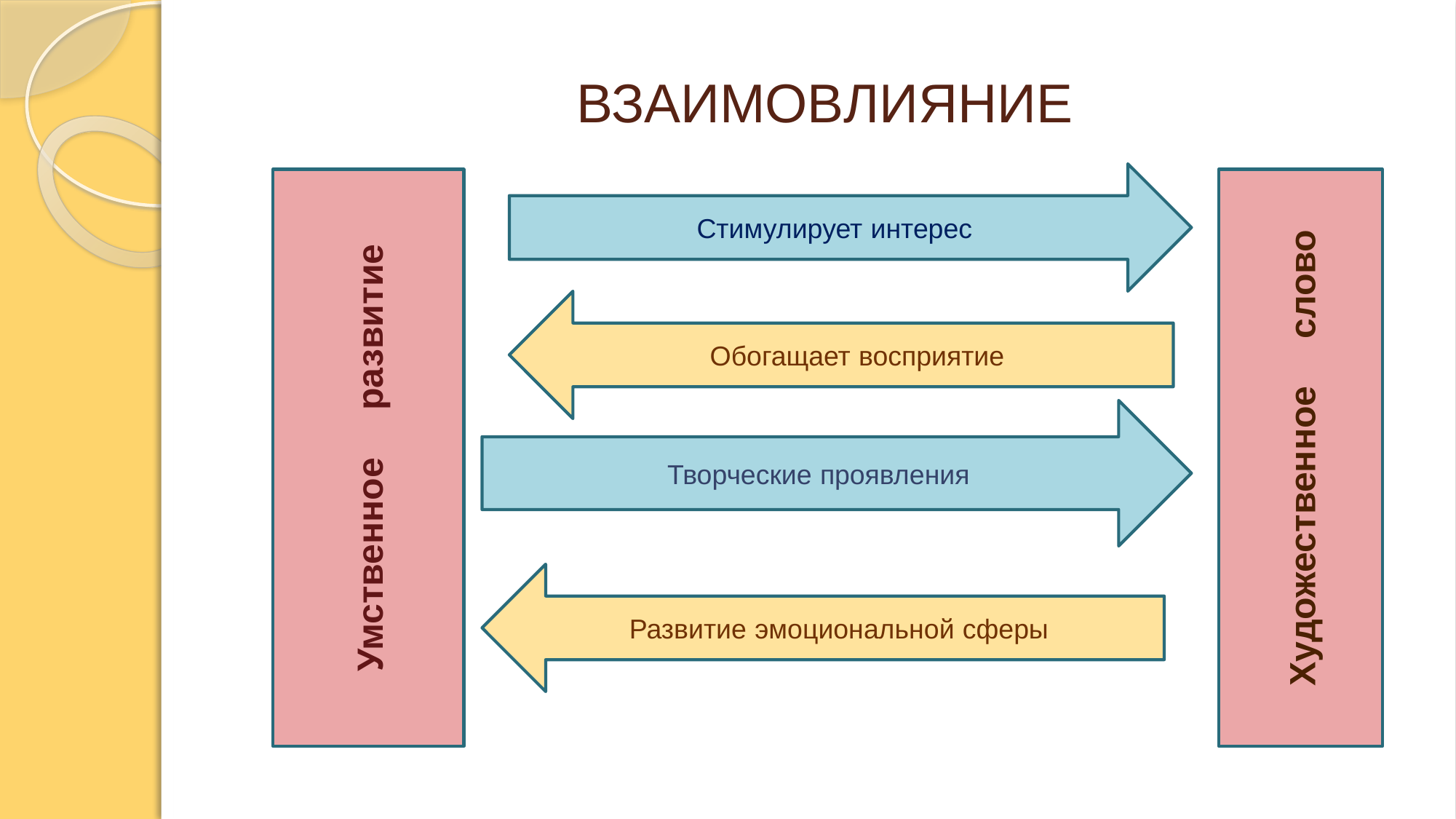

# ВЗАИМОВЛИЯНИЕ

Стимулирует интерес
Умственное    развитие
Художественное    слово
Обогащает восприятие
Творческие проявления
Развитие эмоциональной сферы